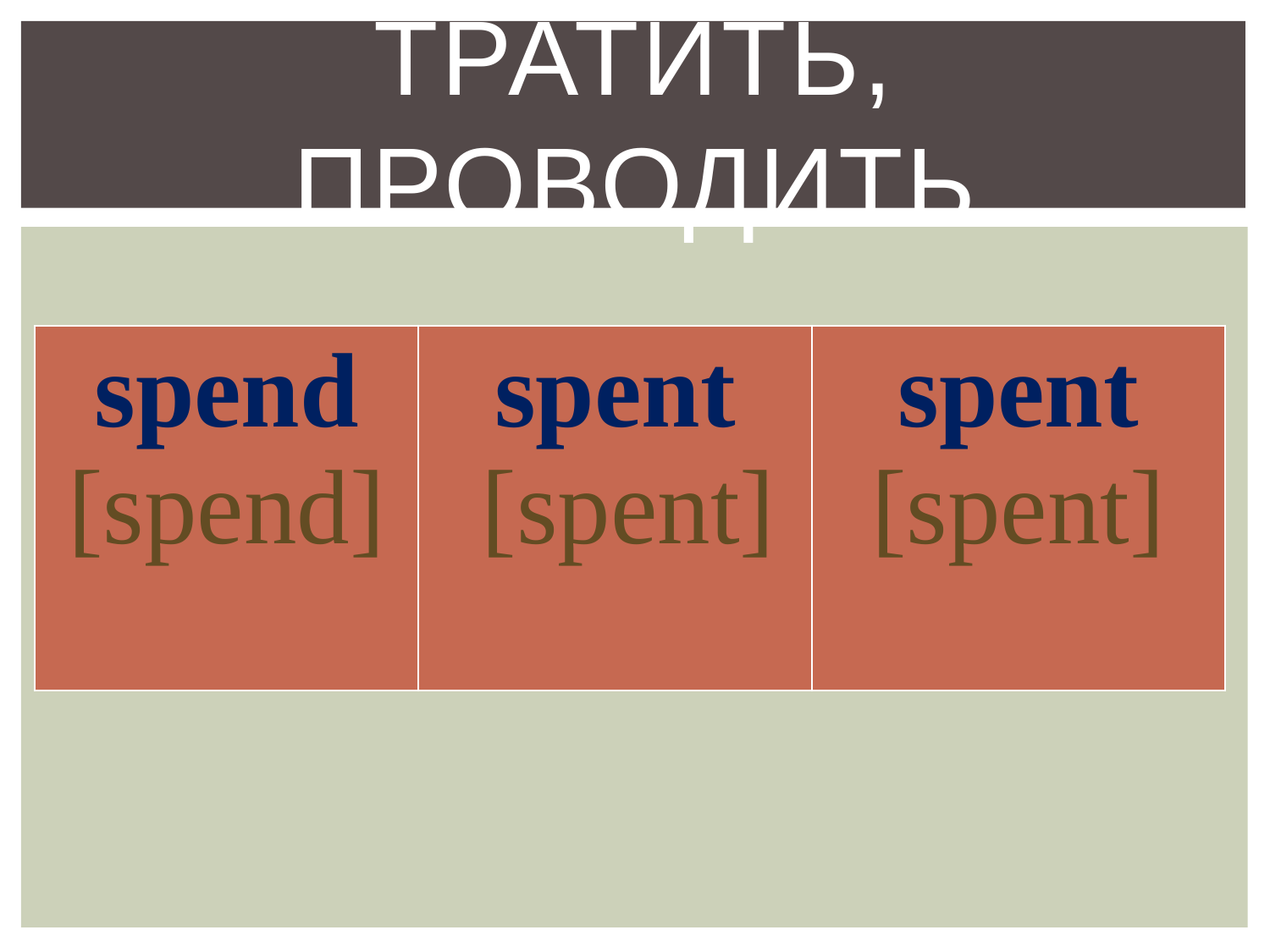

# тратить, проводить
| spend [spend] | spent [spent] | spent [spent] |
| --- | --- | --- |